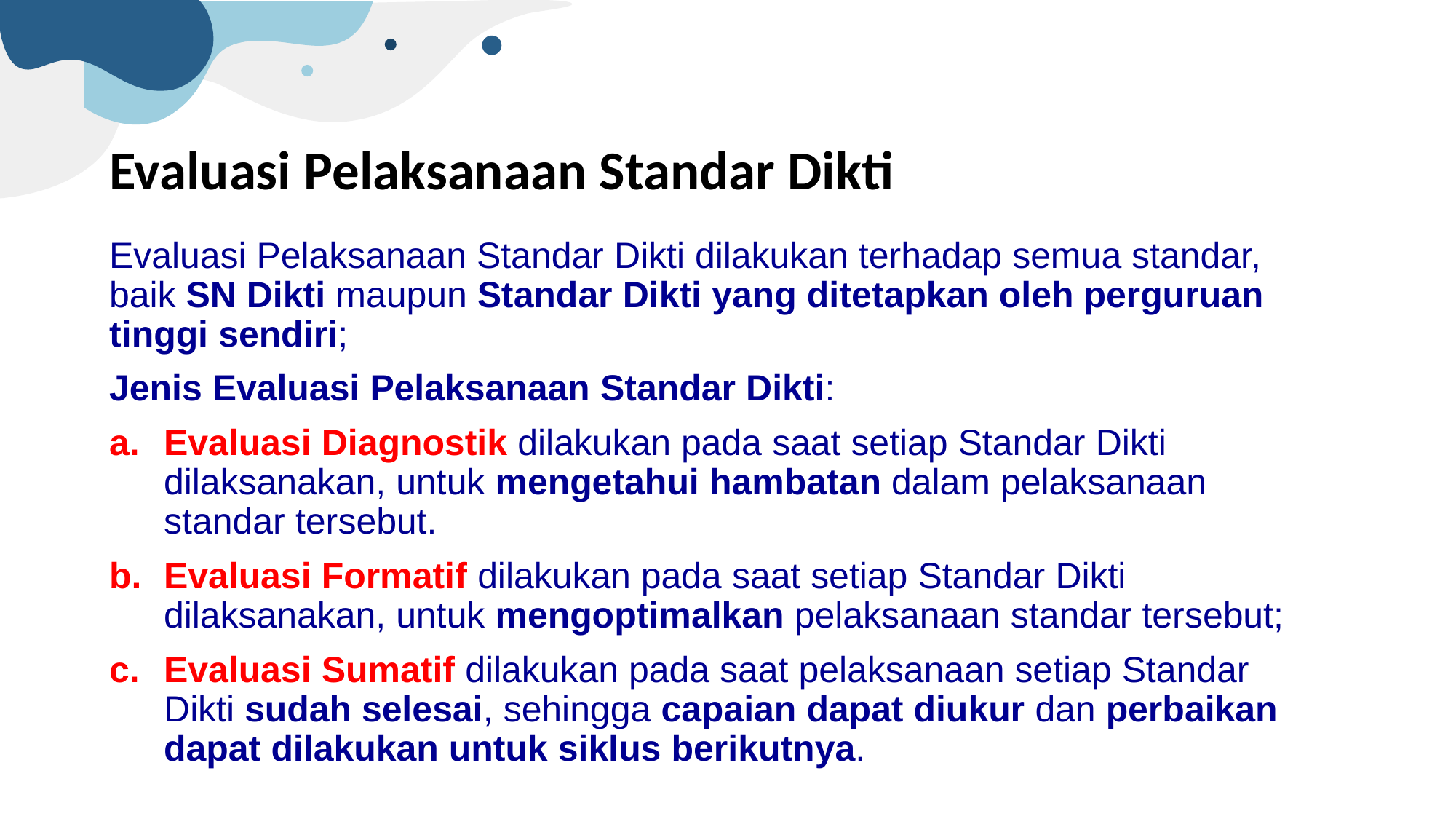

# Evaluasi Pelaksanaan Standar Dikti
Evaluasi Pelaksanaan Standar Dikti dilakukan terhadap semua standar, baik SN Dikti maupun Standar Dikti yang ditetapkan oleh perguruan tinggi sendiri;
Jenis Evaluasi Pelaksanaan Standar Dikti:
Evaluasi Diagnostik dilakukan pada saat setiap Standar Dikti dilaksanakan, untuk mengetahui hambatan dalam pelaksanaan standar tersebut.
Evaluasi Formatif dilakukan pada saat setiap Standar Dikti dilaksanakan, untuk mengoptimalkan pelaksanaan standar tersebut;
Evaluasi Sumatif dilakukan pada saat pelaksanaan setiap Standar Dikti sudah selesai, sehingga capaian dapat diukur dan perbaikan dapat dilakukan untuk siklus berikutnya.